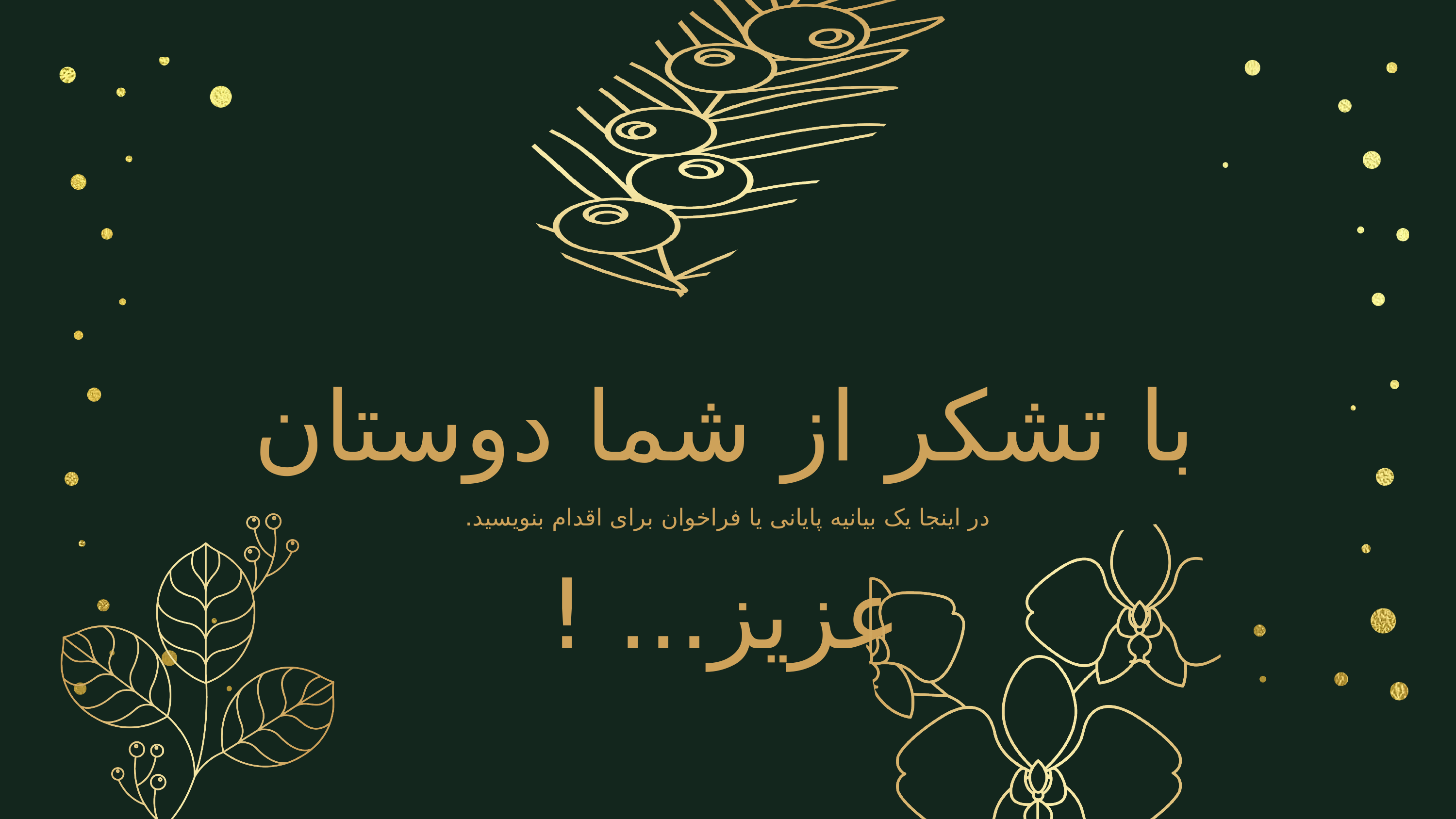

با تشکر از شما دوستان عزیز... !
در اینجا یک بیانیه پایانی یا فراخوان برای اقدام بنویسید.